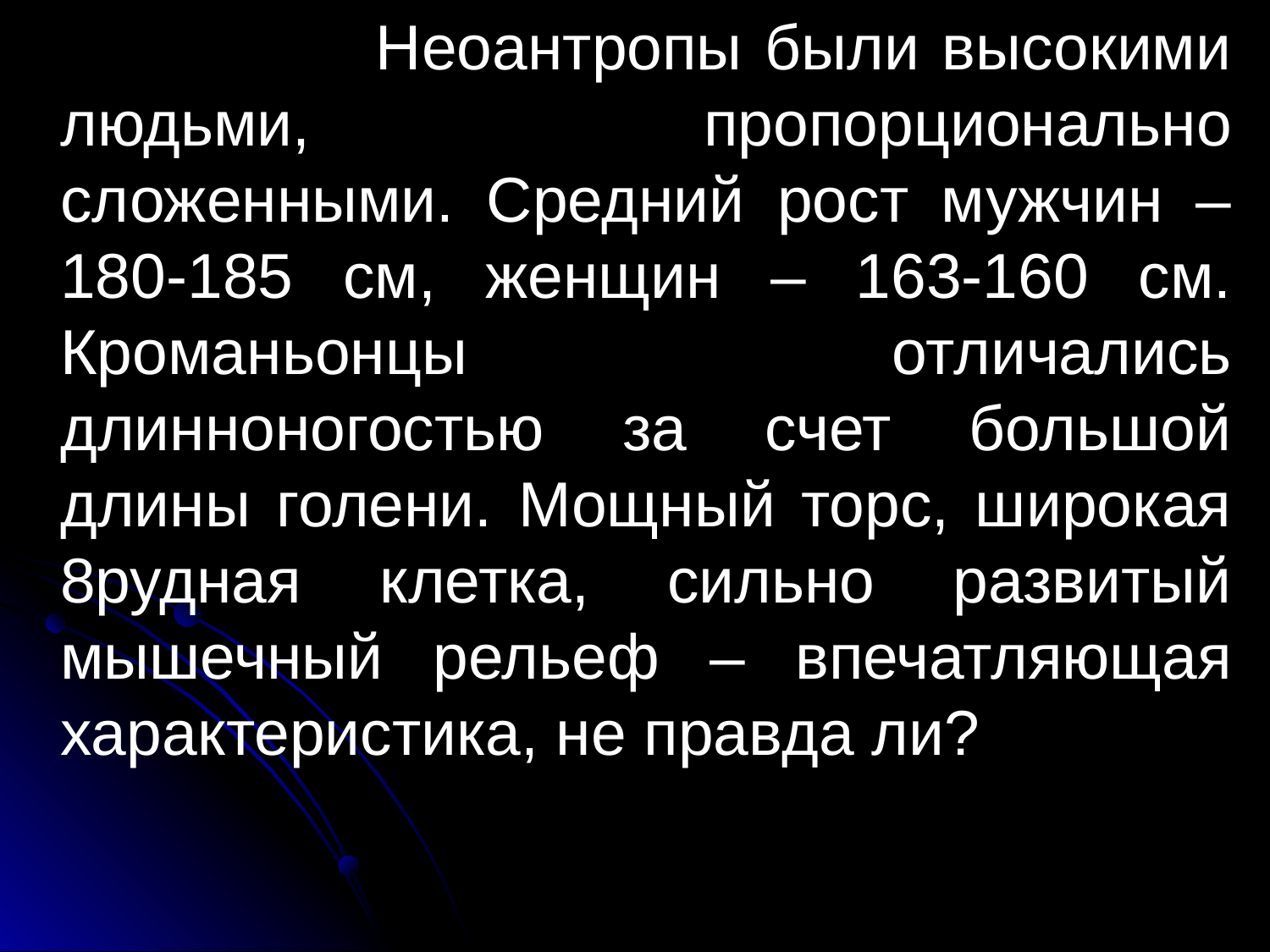

Неоантропы были высокими людьми, пропорционально сложенными. Средний рост мужчин – 180-185 см, женщин – 163-160 см. Кроманьонцы отличались длинноногостью за счет большой длины голени. Мощный торс, широкая 8рудная клетка, сильно развитый мышечный рельеф – впечатляющая характеристика, не правда ли?